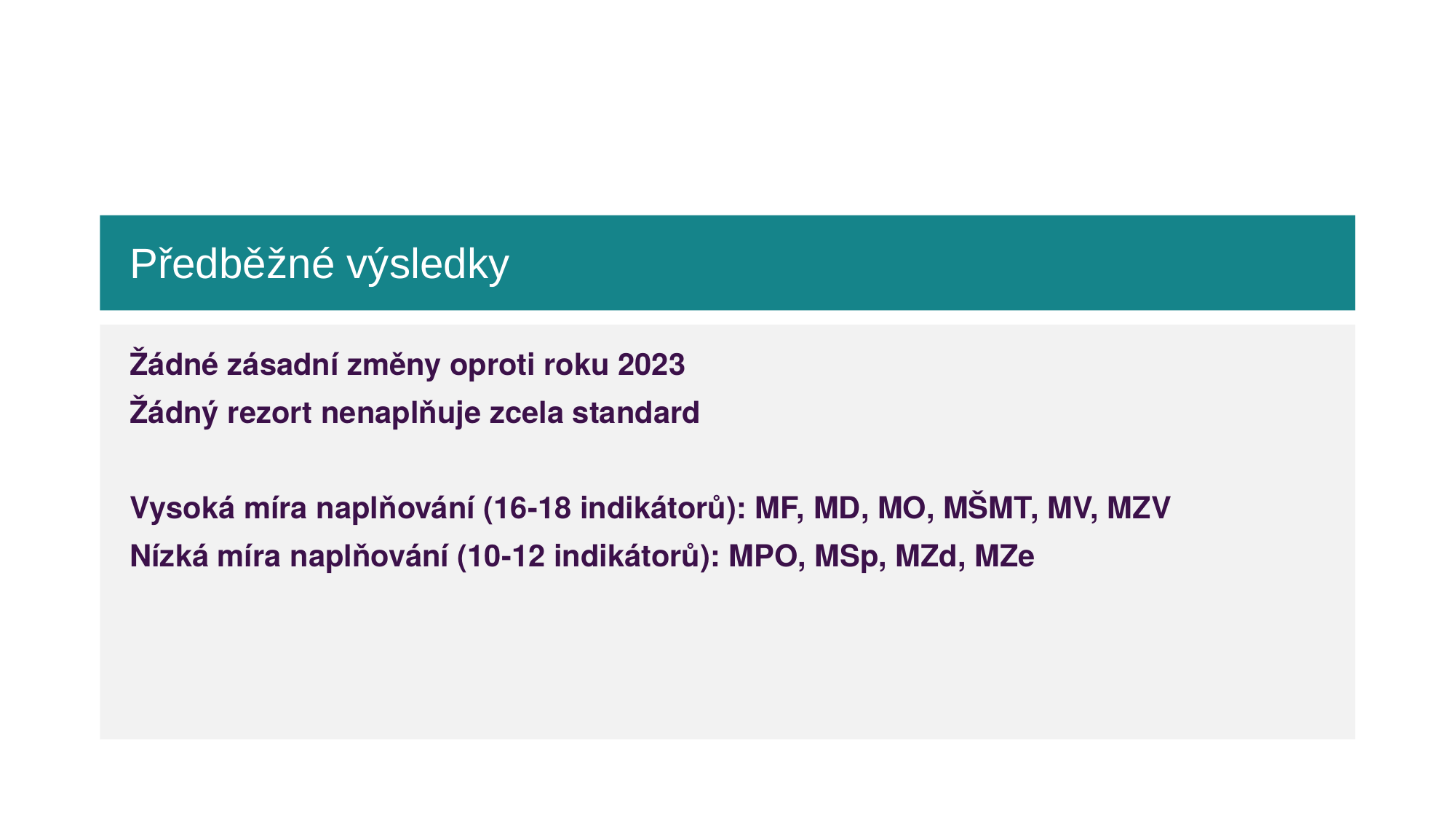

#
Předběžné výsledky
Žádné zásadní změny oproti roku 2023
Žádný rezort nenaplňuje zcela standard

Vysoká míra naplňování (16-18 indikátorů): MF, MD, MO, MŠMT, MV, MZV
Nízká míra naplňování (10-12 indikátorů): MPO, MSp, MZd, MZe